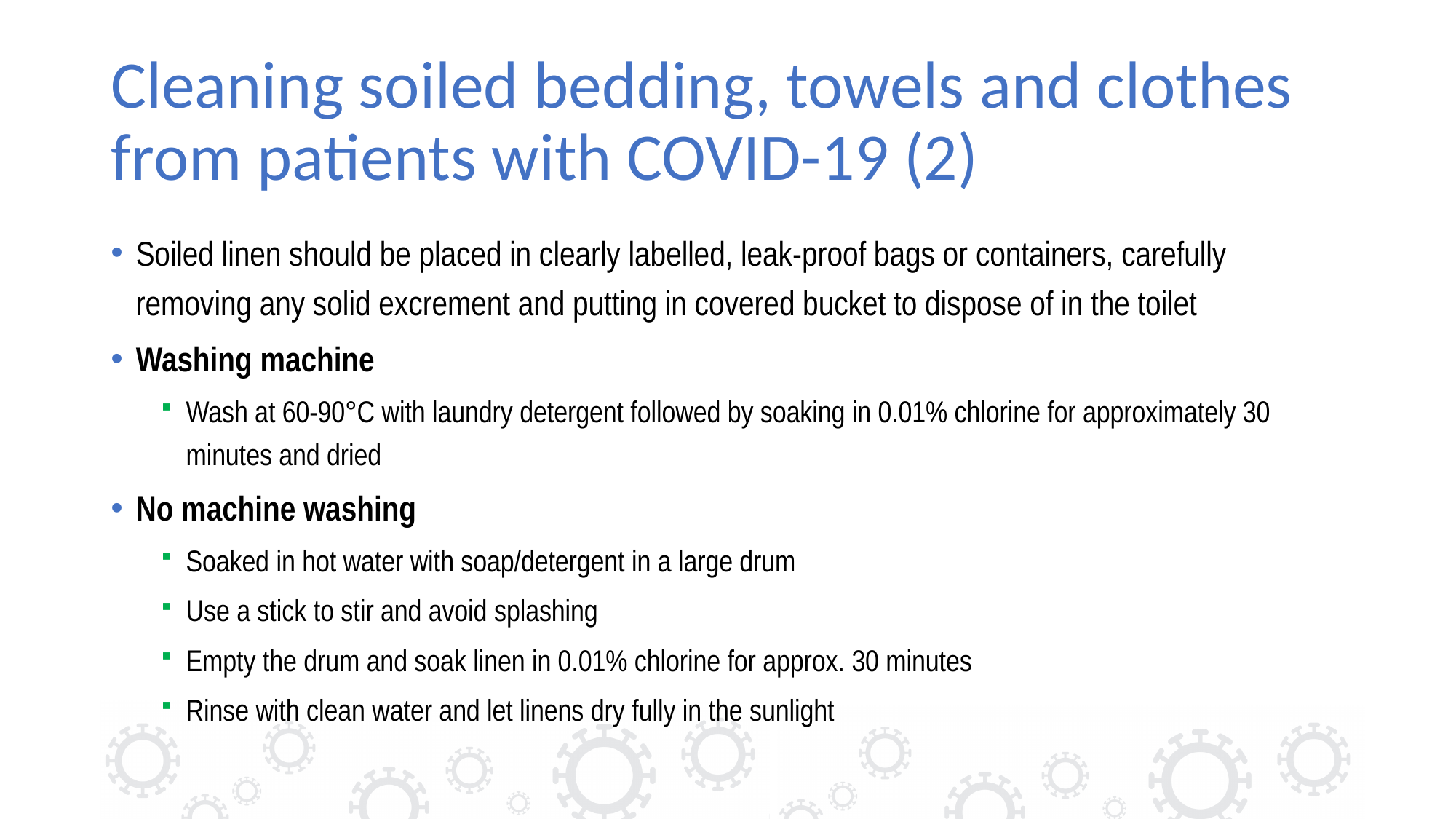

# Cleaning soiled bedding, towels and clothes from patients with COVID-19 (2)
Soiled linen should be placed in clearly labelled, leak-proof bags or containers, carefully removing any solid excrement and putting in covered bucket to dispose of in the toilet
Washing machine
Wash at 60-90°C with laundry detergent followed by soaking in 0.01% chlorine for approximately 30 minutes and dried
No machine washing
Soaked in hot water with soap/detergent in a large drum
Use a stick to stir and avoid splashing
Empty the drum and soak linen in 0.01% chlorine for approx. 30 minutes
Rinse with clean water and let linens dry fully in the sunlight